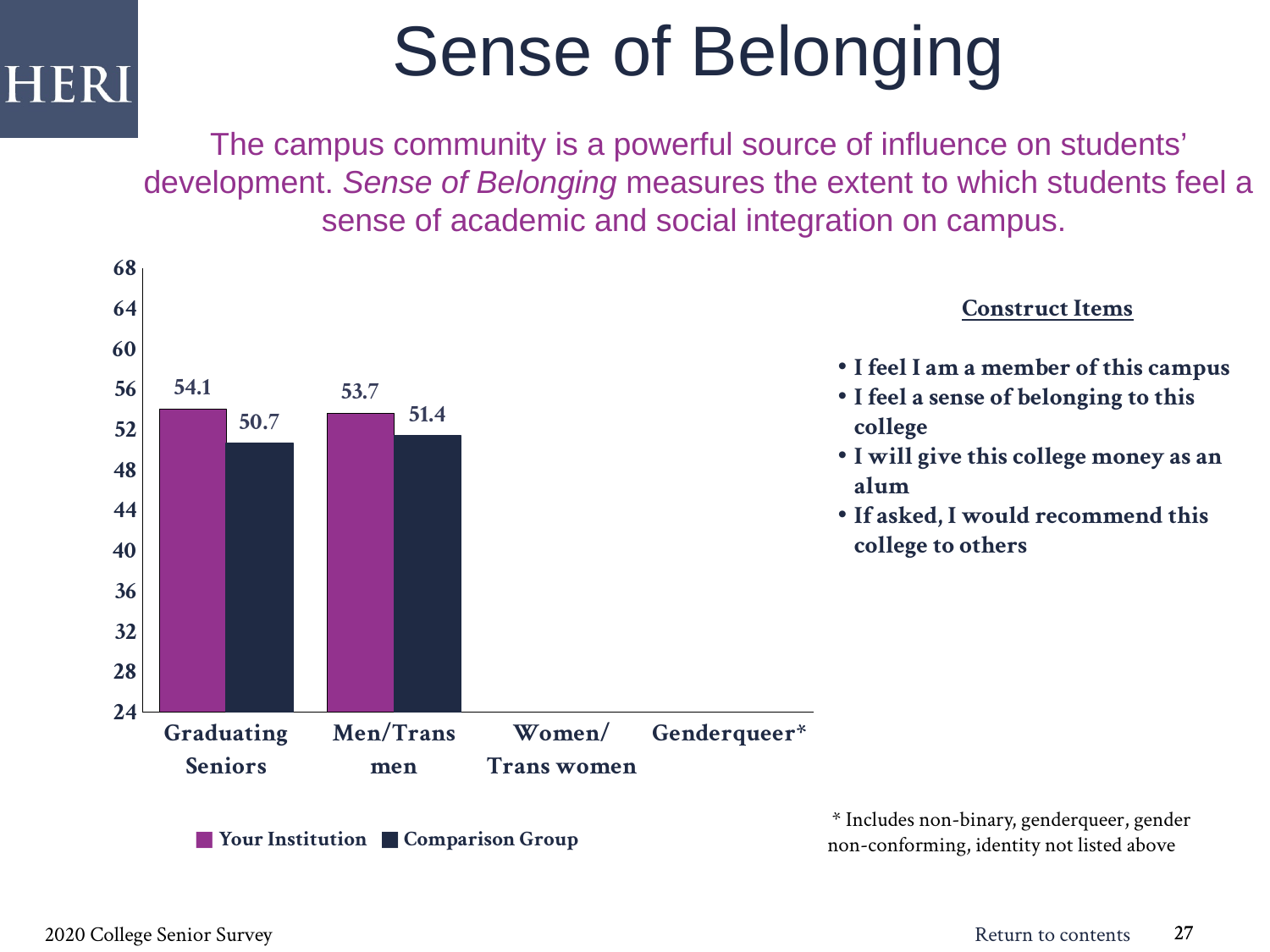

Sense of Belonging
The campus community is a powerful source of influence on students’ development. Sense of Belonging measures the extent to which students feel a sense of academic and social integration on campus.

### Chart

| Category | Institution | Comparison |
|---|---|---|
| Graduating Seniors | 54.07 | 50.66 |
| Men/Trans men | 53.68 | 51.39 |
| Women/Trans women | 0.0 | 0.0 |
| Genderqueer* | 0.0 | 0.0 |
Construct Items

I feel I am a member of this campus
I feel a sense of belonging to this college
I will give this college money as an alum
If asked, I would recommend this college to others
 * Includes non-binary, genderqueer, gender non-conforming, identity not listed above
■ Your Institution   ■ Comparison Group
2020 College Senior Survey
27
27